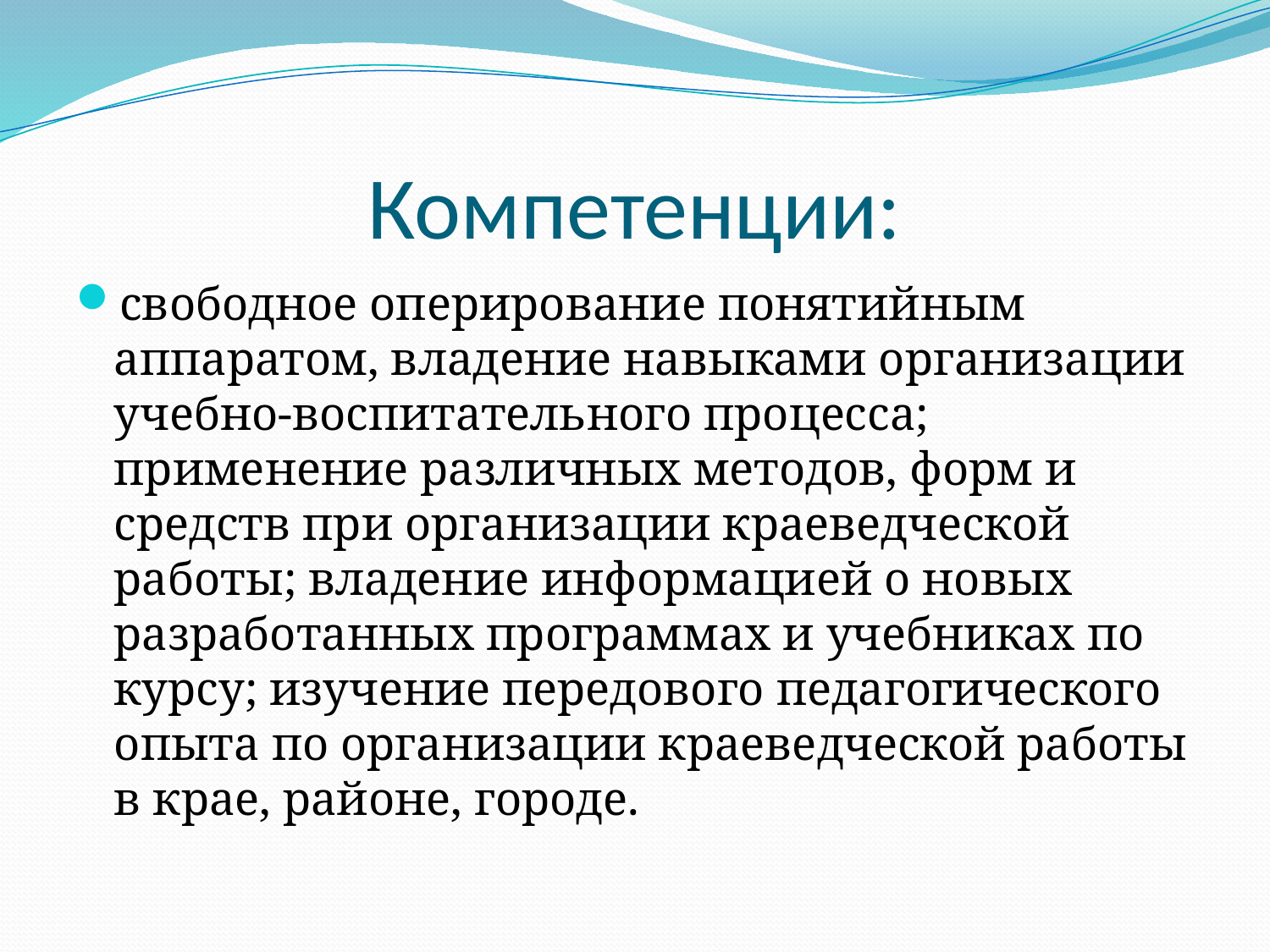

# Компетенции:
свободное оперирование понятийным аппаратом, владение навыками организации учебно-воспитательного процесса; применение различных методов, форм и средств при организации краеведческой работы; владение информацией о новых разработанных программах и учебниках по курсу; изучение передового педагогического опыта по организации краеведческой работы в крае, районе, городе.